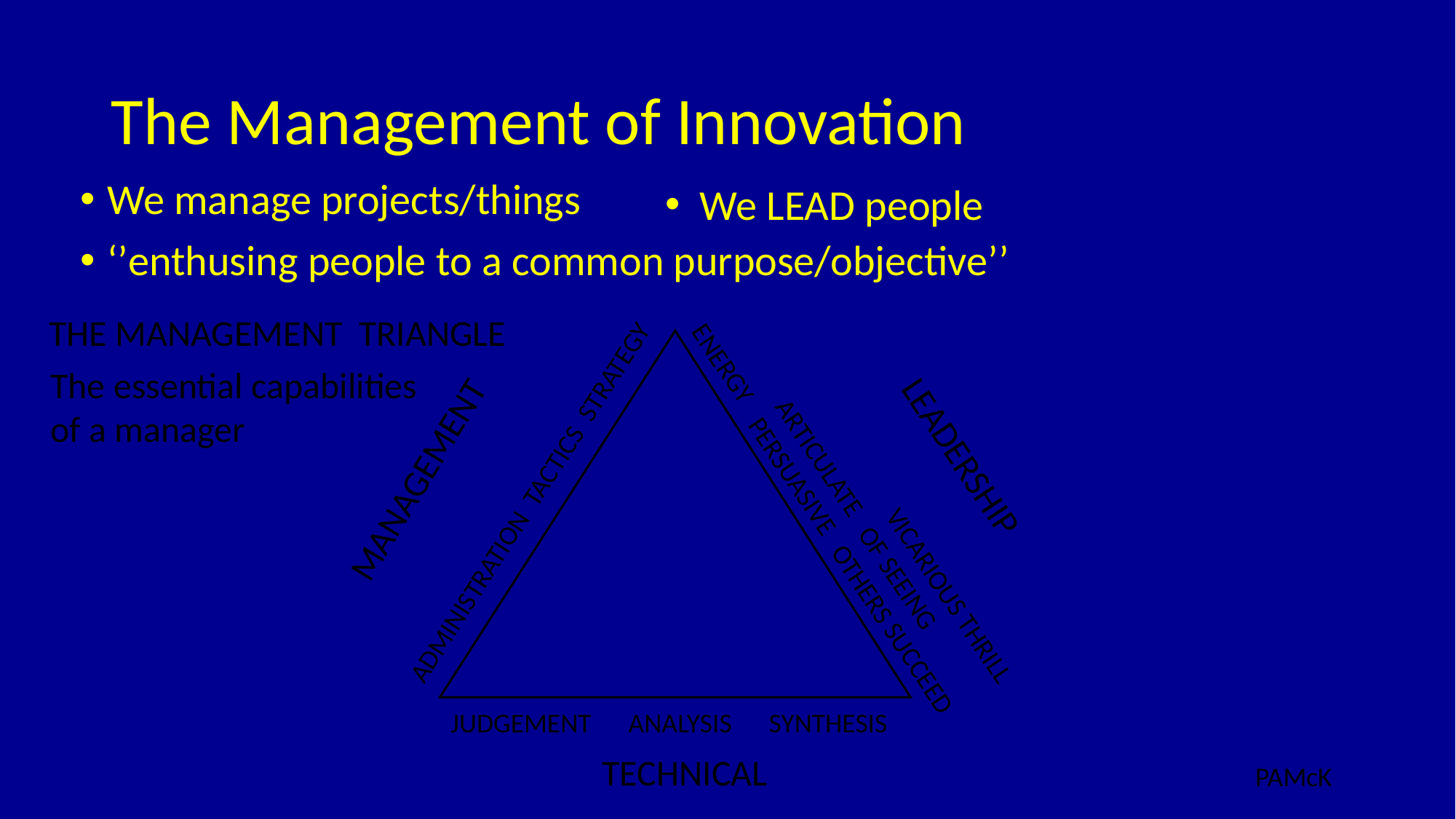

# The Management of Innovation
We manage projects/things
‘’enthusing people to a common purpose/objective’’
We LEAD people
THE MANAGEMENT  TRIANGLE

ENERGY
The essential capabilities of a manager
ARTICULATE PERSUASIVE
MANAGEMENT
ADMINISTRATION  TACTICS  STRATEGY
LEADERSHIP
VICARIOUS THRILL OF SEEING OTHERS SUCCEED
JUDGEMENT      ANALYSIS      SYNTHESIS
TECHNICAL
PAMcK